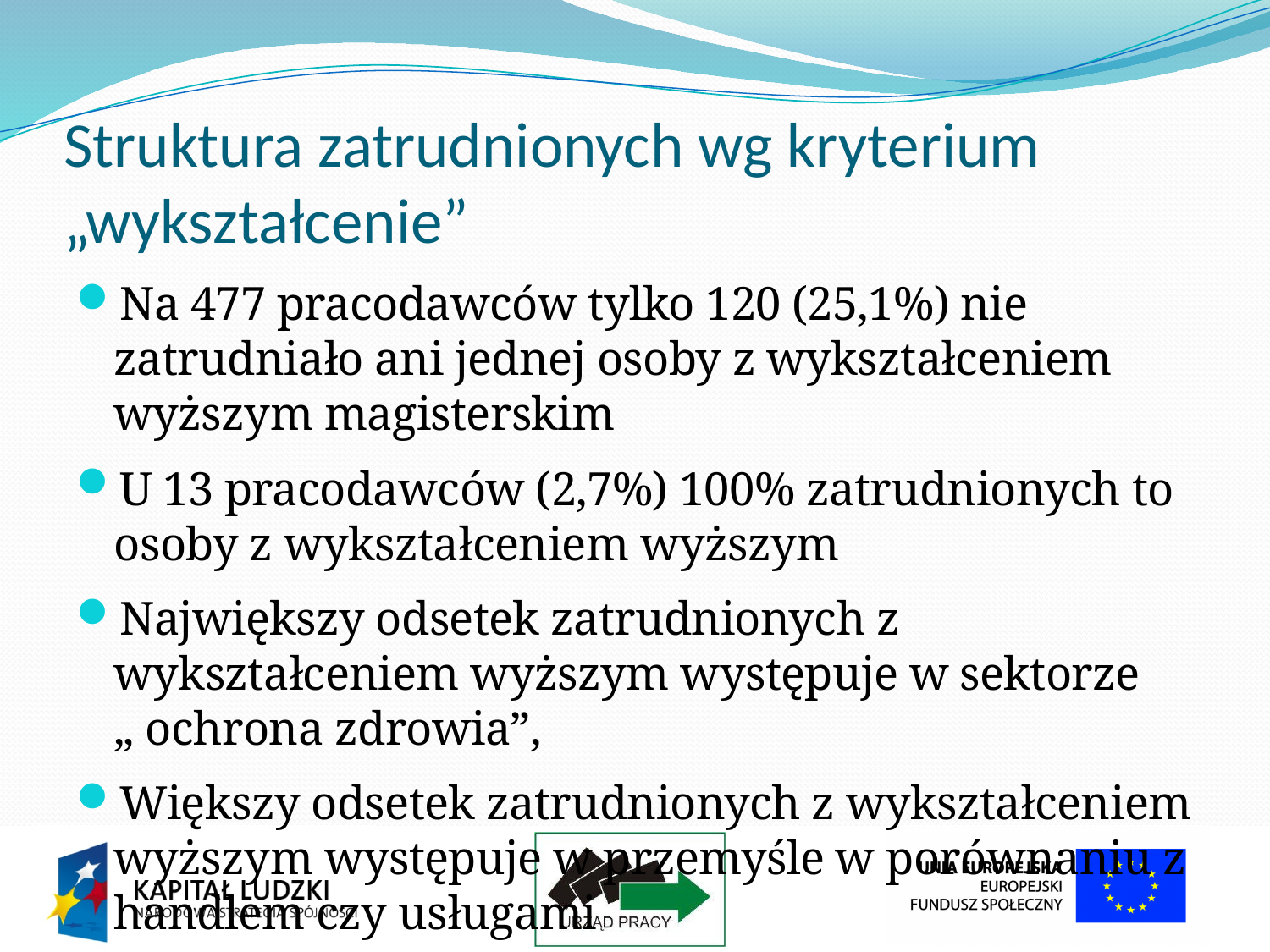

# Struktura zatrudnionych wg kryterium „wykształcenie”
Na 477 pracodawców tylko 120 (25,1%) nie zatrudniało ani jednej osoby z wykształceniem wyższym magisterskim
U 13 pracodawców (2,7%) 100% zatrudnionych to osoby z wykształceniem wyższym
Największy odsetek zatrudnionych z wykształceniem wyższym występuje w sektorze „ ochrona zdrowia”,
Większy odsetek zatrudnionych z wykształceniem wyższym występuje w przemyśle w porównaniu z handlem czy usługami